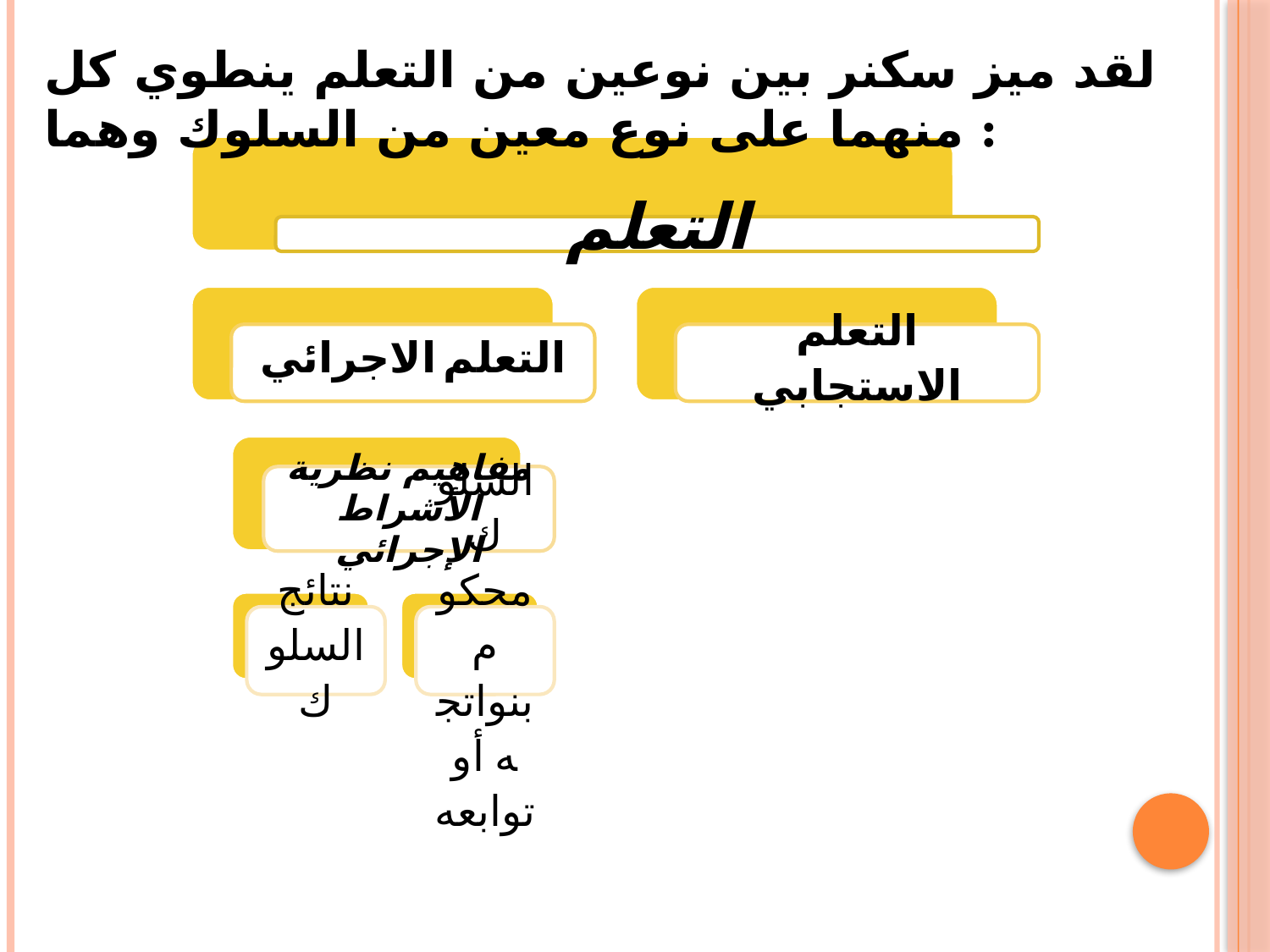

لقد ميز سكنر بين نوعين من التعلم ينطوي كل منهما على نوع معين من السلوك وهما :
نتائج السلوك
التعلم